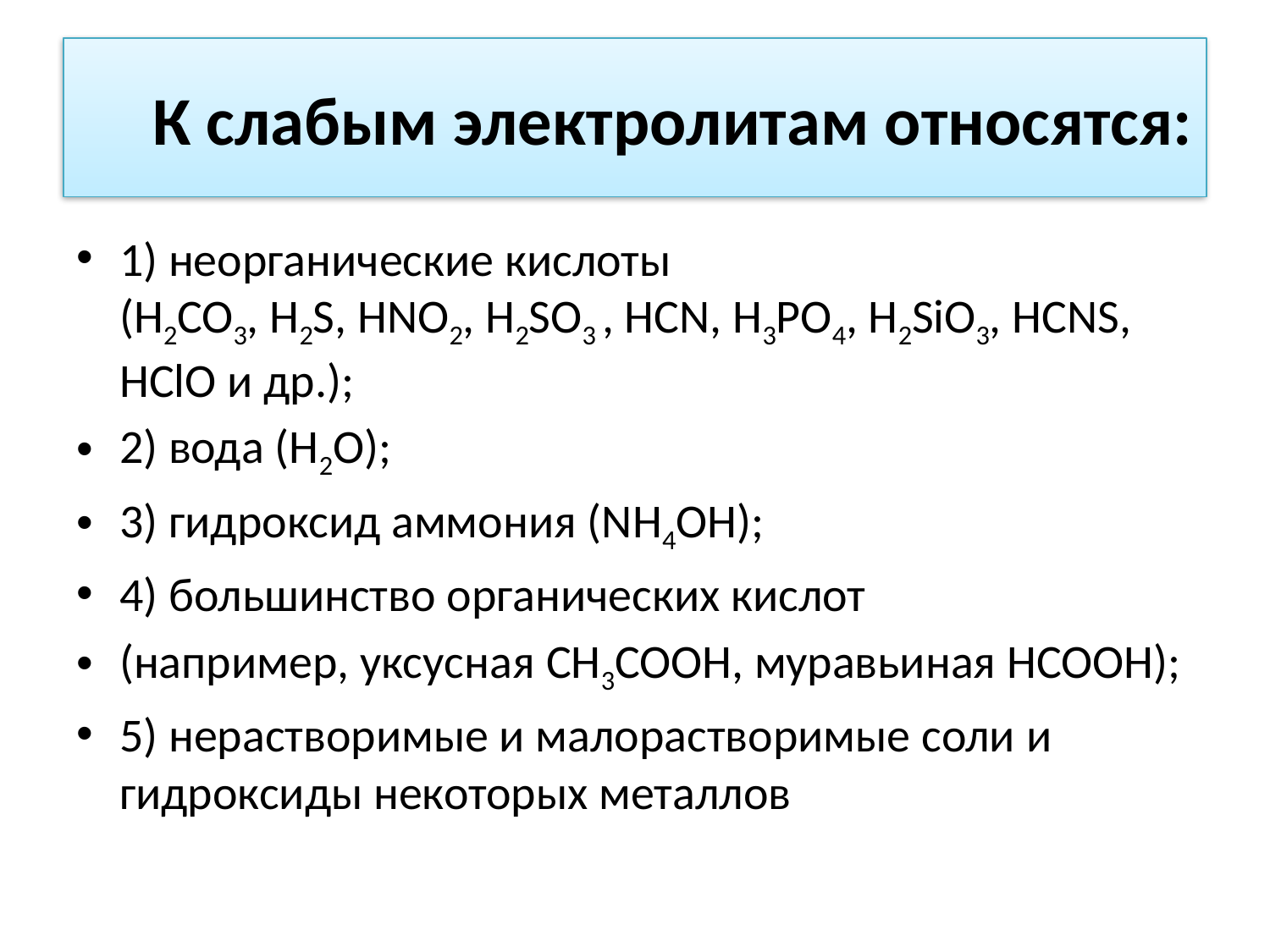

# К слабым электролитам относятся:
1) неорганические кислоты (H2CO3, H2S, HNO2, H2SO3 , HCN, H3PO4, H2SiO3, HCNS, HСlO и др.);
2) вода (H2O);
3) гидроксид аммония (NH4OH);
4) большинство органических кислот
(например, уксусная CH3COOH, муравьиная HCOOH);
5) нерастворимые и малорастворимые соли и гидроксиды некоторых металлов